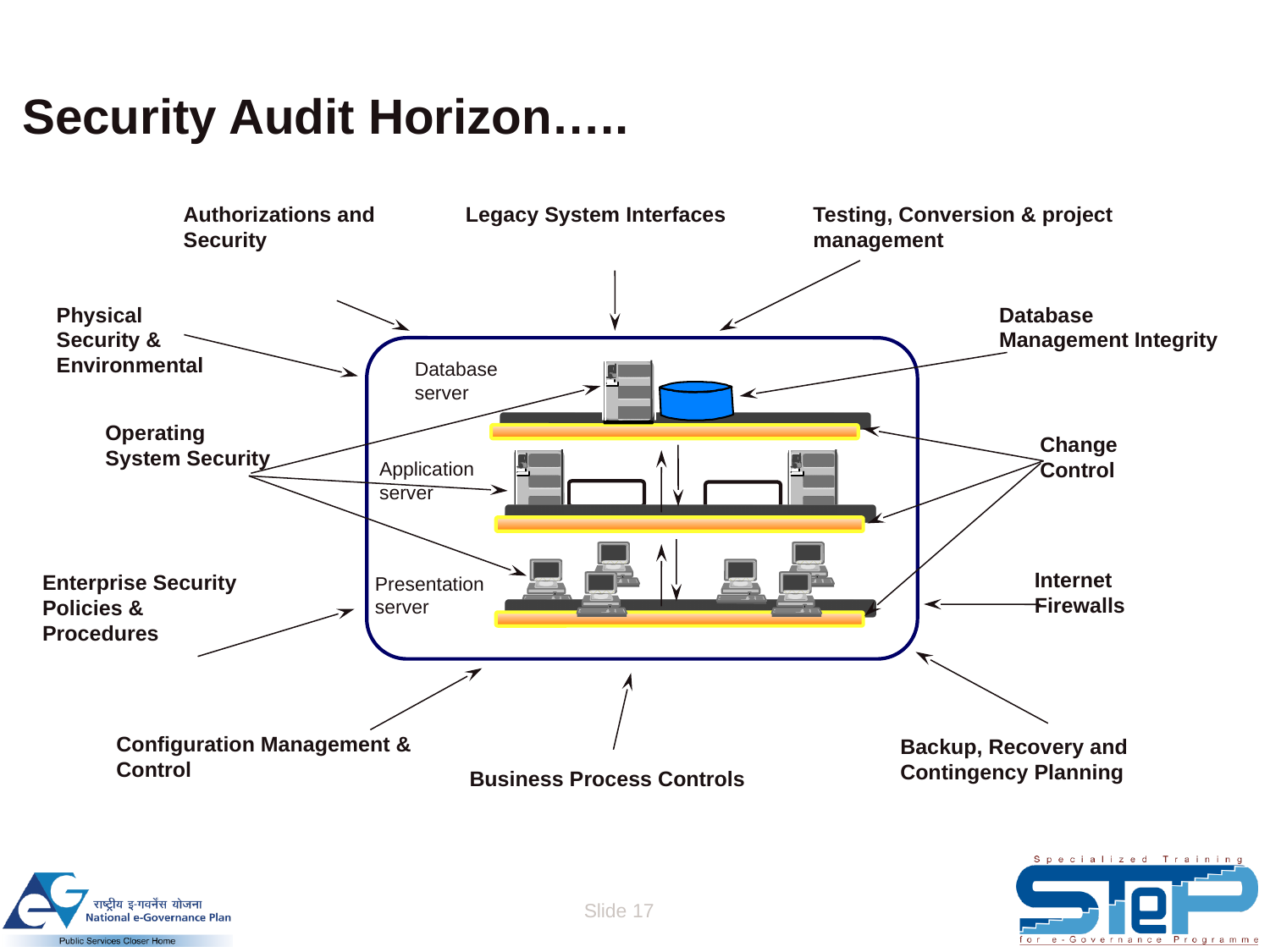

# Security Audit Horizon…..
Authorizations and Security

Legacy System Interfaces

Testing, Conversion & project management

Physical Security & Environmental

Database Management Integrity

Database server

Application server

Presentation
server

Operating System Security

Change Control

Internet Firewalls

Enterprise Security Policies &   Procedures

Backup, Recovery and Contingency Planning

Configuration Management & Control

Business Process Controls